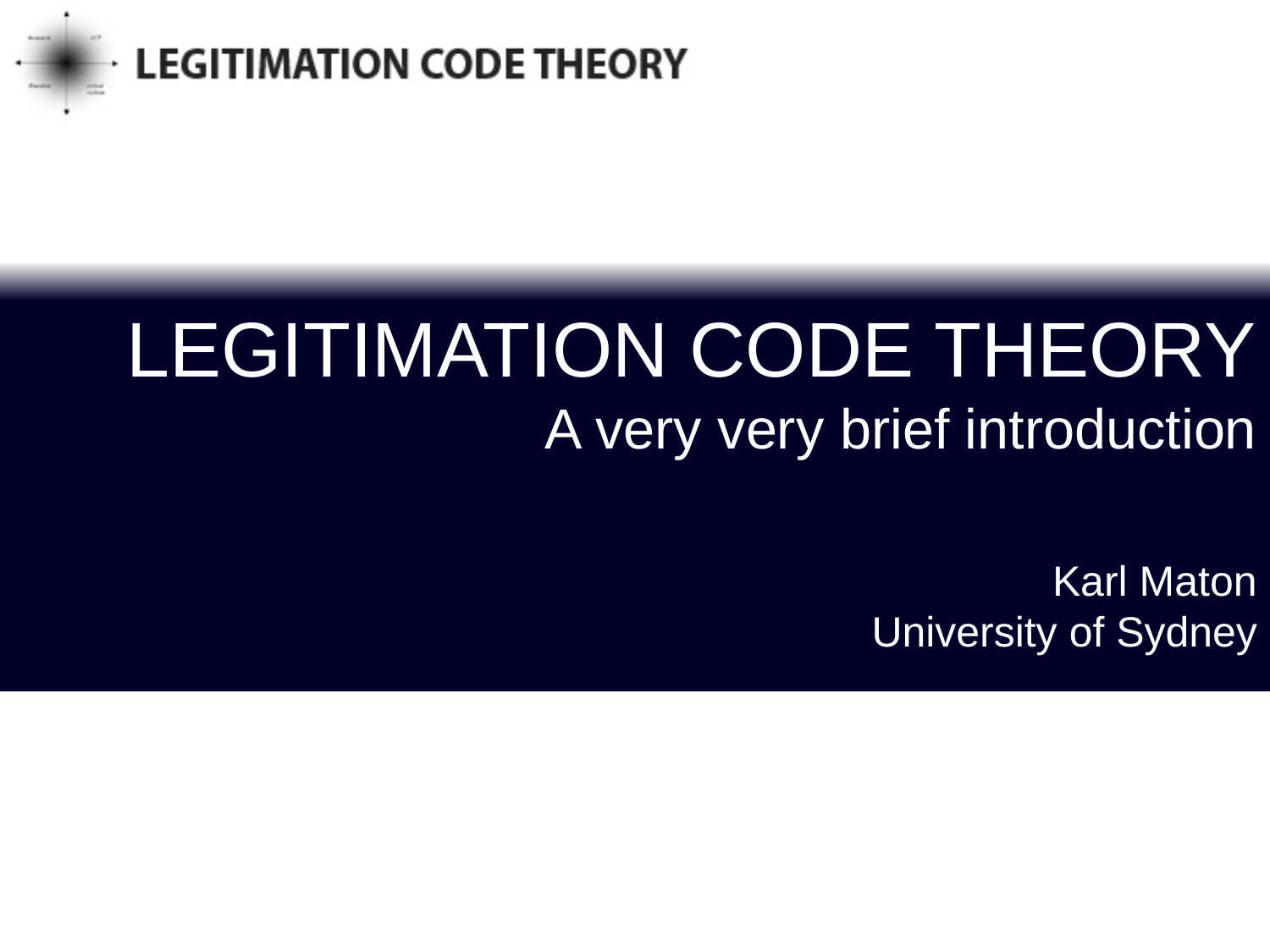

# LEGITIMATION CODE THEORY A very very brief introduction Karl Maton University of Sydney